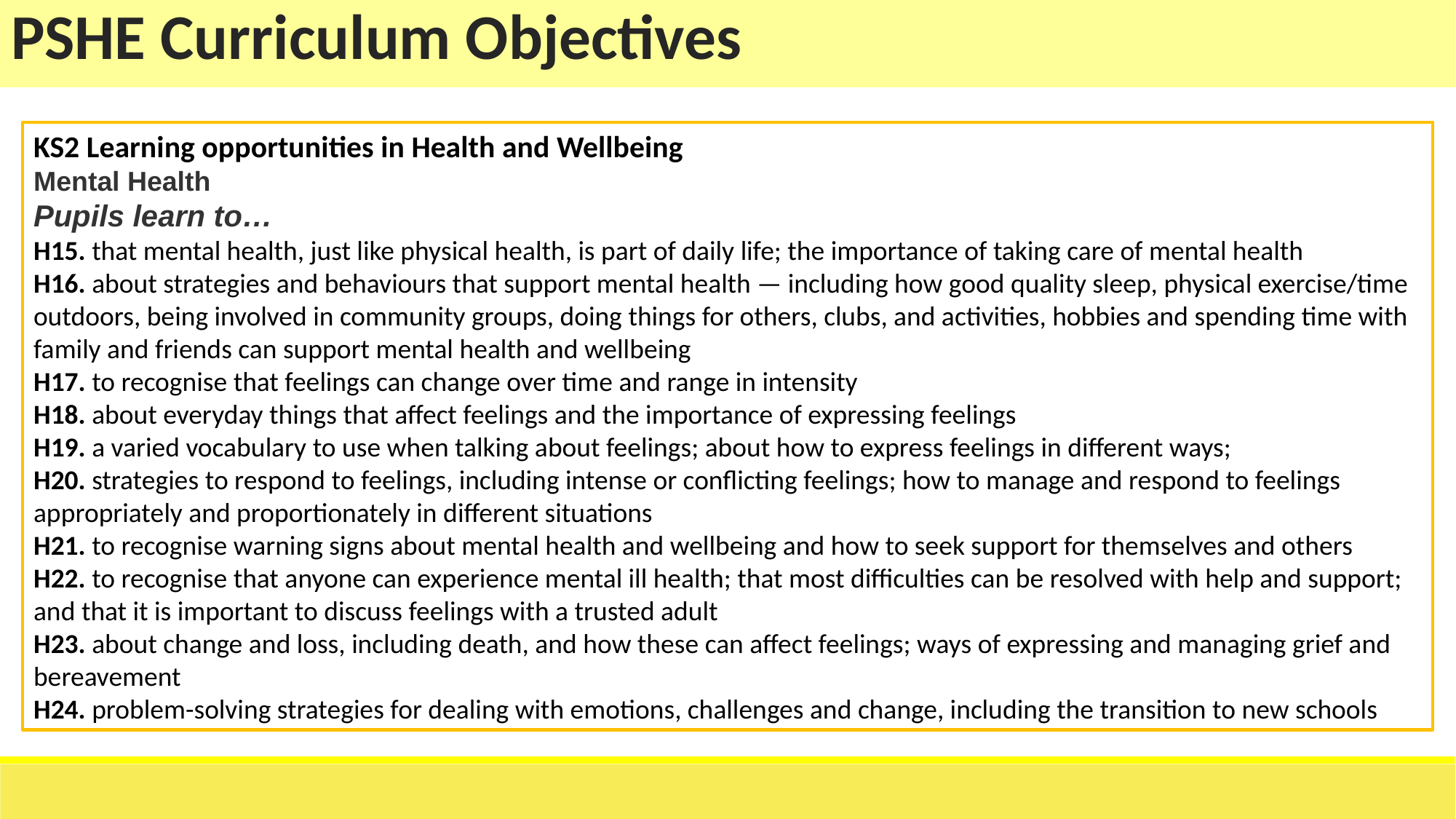

| PSHE Curriculum Objectives |
| --- |
KS2 Learning opportunities in Health and Wellbeing
Mental Health
Pupils learn to…
H15. that mental health, just like physical health, is part of daily life; the importance of taking care of mental health
H16. about strategies and behaviours that support mental health — including how good quality sleep, physical exercise/time outdoors, being involved in community groups, doing things for others, clubs, and activities, hobbies and spending time with family and friends can support mental health and wellbeing
H17. to recognise that feelings can change over time and range in intensity
H18. about everyday things that affect feelings and the importance of expressing feelings
H19. a varied vocabulary to use when talking about feelings; about how to express feelings in different ways;
H20. strategies to respond to feelings, including intense or conflicting feelings; how to manage and respond to feelings appropriately and proportionately in different situations
H21. to recognise warning signs about mental health and wellbeing and how to seek support for themselves and others
H22. to recognise that anyone can experience mental ill health; that most difficulties can be resolved with help and support; and that it is important to discuss feelings with a trusted adult
H23. about change and loss, including death, and how these can affect feelings; ways of expressing and managing grief and bereavement
H24. problem-solving strategies for dealing with emotions, challenges and change, including the transition to new schools